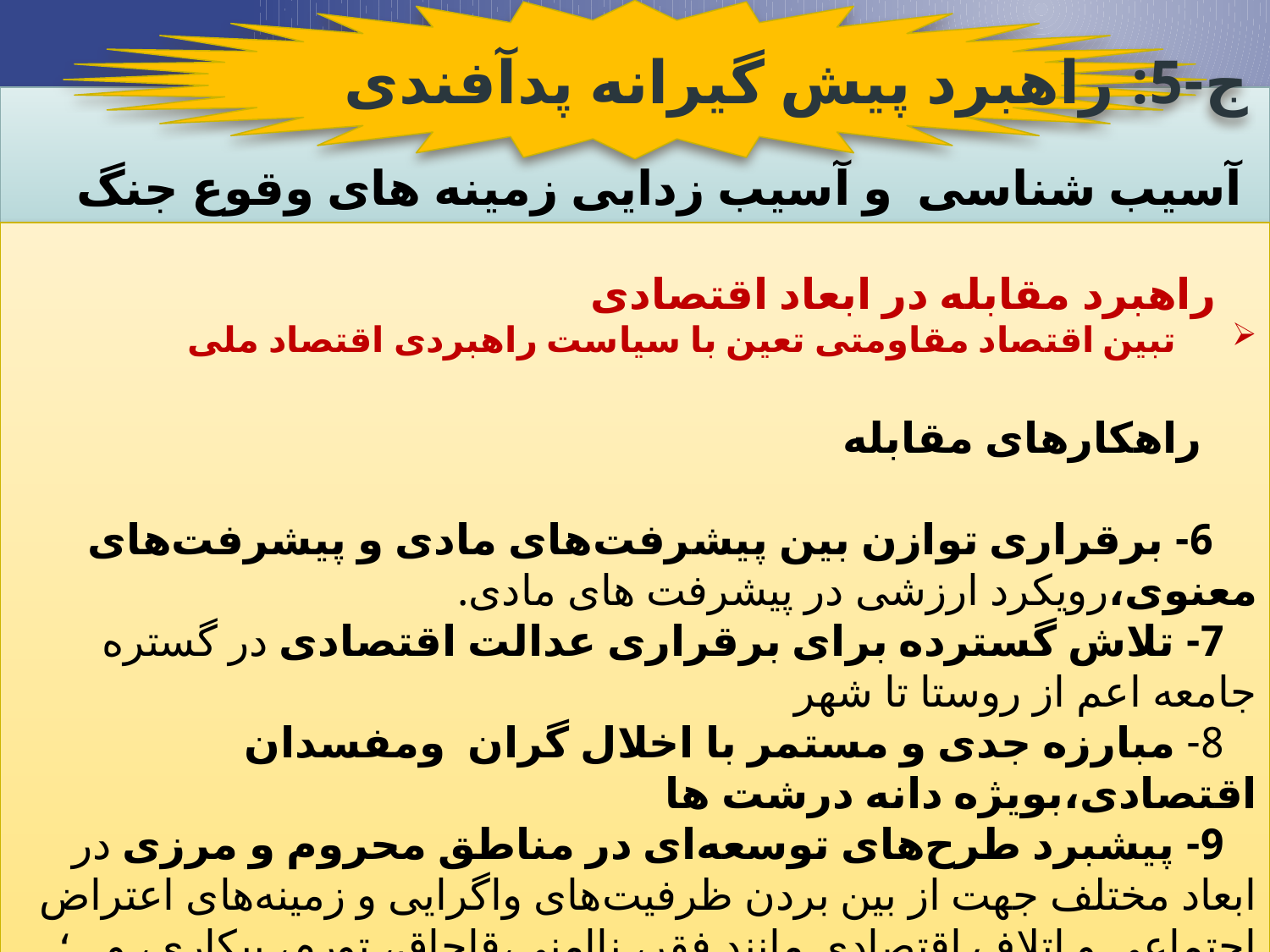

ج-5: راهبرد پیش گیرانه پدآفندی

آسیب شناسی  و آسیب زدایی زمینه های وقوع جنگ نرم

     راهبرد مقابله در ابعاد اقتصادی
     تبین اقتصاد مقاومتی تعین با سیاست راهبردی اقتصاد ملی

     راهکارهای مقابله

    6- برقراری توازن بین پیشرفت‌های مادی و پیشرفت‌های معنوی،رویکرد ارزشی در پیشرفت های مادی.
   7- تلاش گسترده برای برقراری عدالت اقتصادی در گستره جامعه اعم از روستا تا شهر
   8- مبارزه جدی و مستمر با اخلال گران  ومفسدان اقتصادی،بویژه دانه درشت ها
   9- پیشبرد طرح‌های توسعه‌ای در مناطق محروم و مرزی در ابعاد مختلف جهت از بین بردن ظرفیت‌های واگرایی و زمینه‌های اعتراض اجتماعی و اتلاف اقتصادی مانند فقر، ناامنی،قاچاق، تورم، بیكاری، و...؛
    10- حمایت جدی ، واقعی ،مستمر و هدفمند از بخش تولید وسرمایه و نیروی کار وتضمین سرمایه گذاری(داخلی و خارجی) به عنوان ارکان اقتصاد مقاومتی